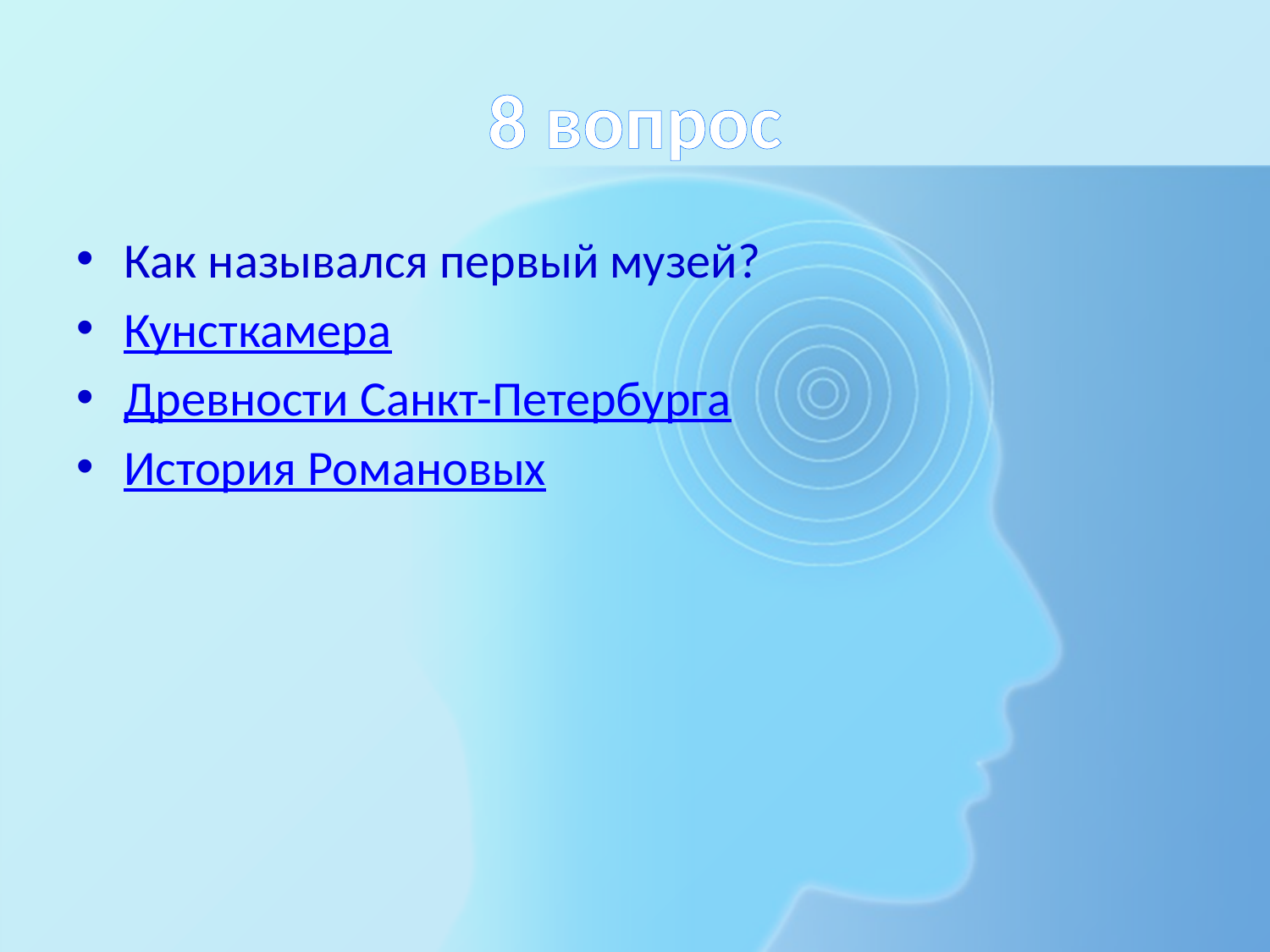

# 8 вопрос
Как назывался первый музей?
Кунсткамера
Древности Санкт-Петербурга
История Романовых